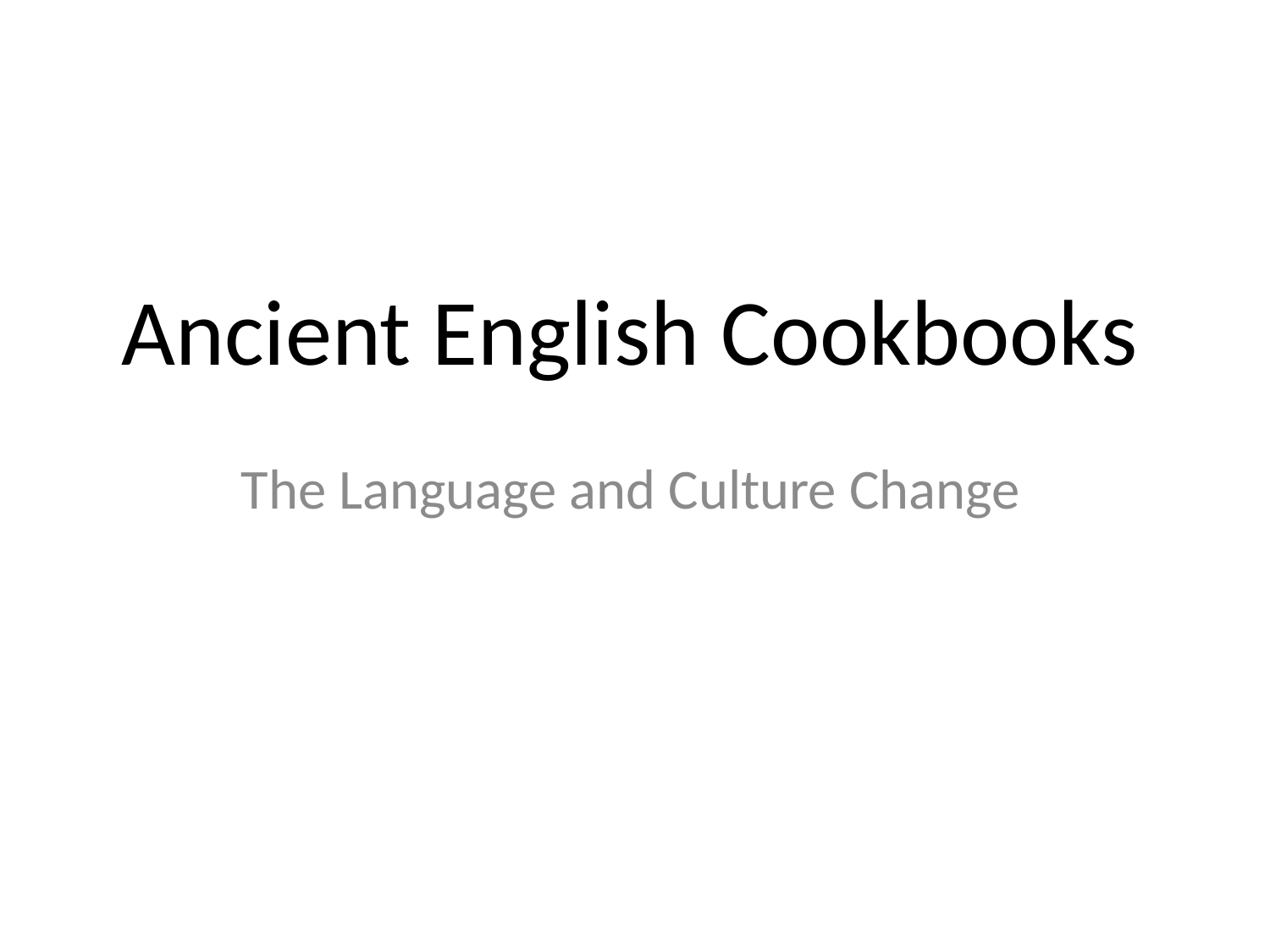

# Ancient English Cookbooks
The Language and Culture Change